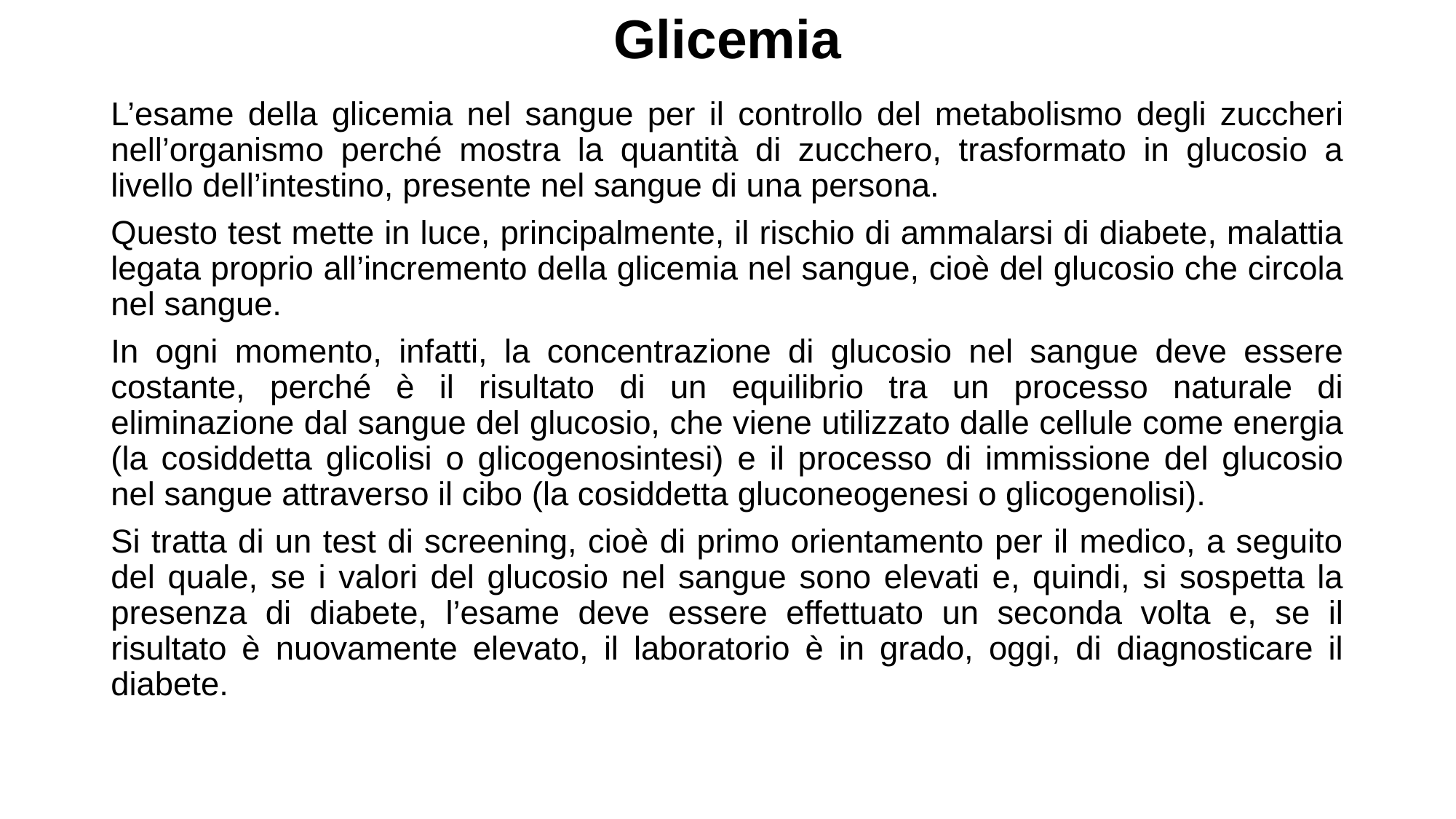

# Glicemia
L’esame della glicemia nel sangue per il controllo del metabolismo degli zuccheri nell’organismo perché mostra la quantità di zucchero, trasformato in glucosio a livello dell’intestino, presente nel sangue di una persona.
Questo test mette in luce, principalmente, il rischio di ammalarsi di diabete, malattia legata proprio all’incremento della glicemia nel sangue, cioè del glucosio che circola nel sangue.
In ogni momento, infatti, la concentrazione di glucosio nel sangue deve essere costante, perché è il risultato di un equilibrio tra un processo naturale di eliminazione dal sangue del glucosio, che viene utilizzato dalle cellule come energia (la cosiddetta glicolisi o glicogenosintesi) e il processo di immissione del glucosio nel sangue attraverso il cibo (la cosiddetta gluconeogenesi o glicogenolisi).
Si tratta di un test di screening, cioè di primo orientamento per il medico, a seguito del quale, se i valori del glucosio nel sangue sono elevati e, quindi, si sospetta la presenza di diabete, l’esame deve essere effettuato un seconda volta e, se il risultato è nuovamente elevato, il laboratorio è in grado, oggi, di diagnosticare il diabete.